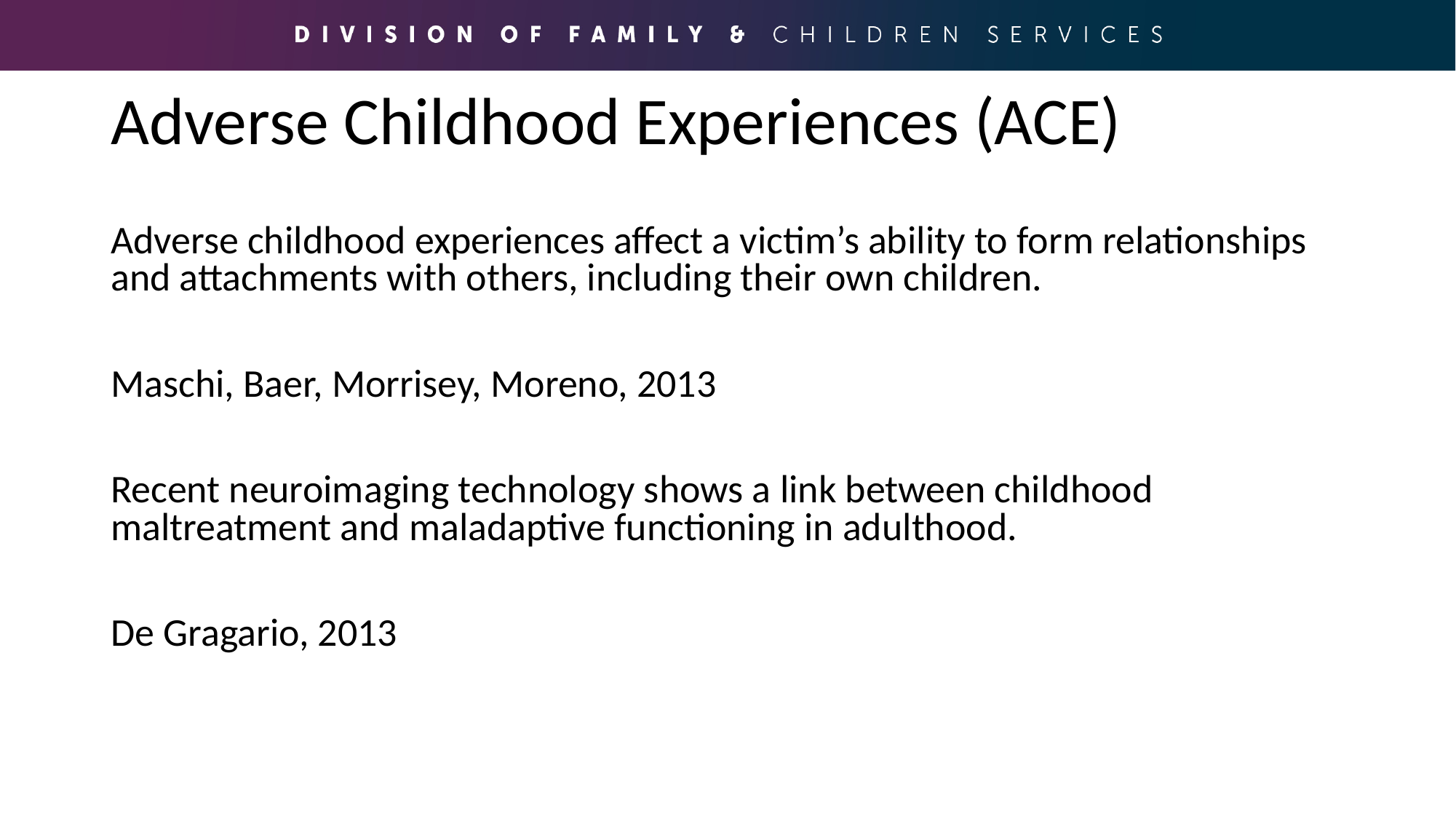

# Adverse Childhood Experiences (ACE)
Adverse childhood experiences affect a victim’s ability to form relationships and attachments with others, including their own children.

Maschi, Baer, Morrisey, Moreno, 2013

Recent neuroimaging technology shows a link between childhood maltreatment and maladaptive functioning in adulthood.

De Gragario, 2013